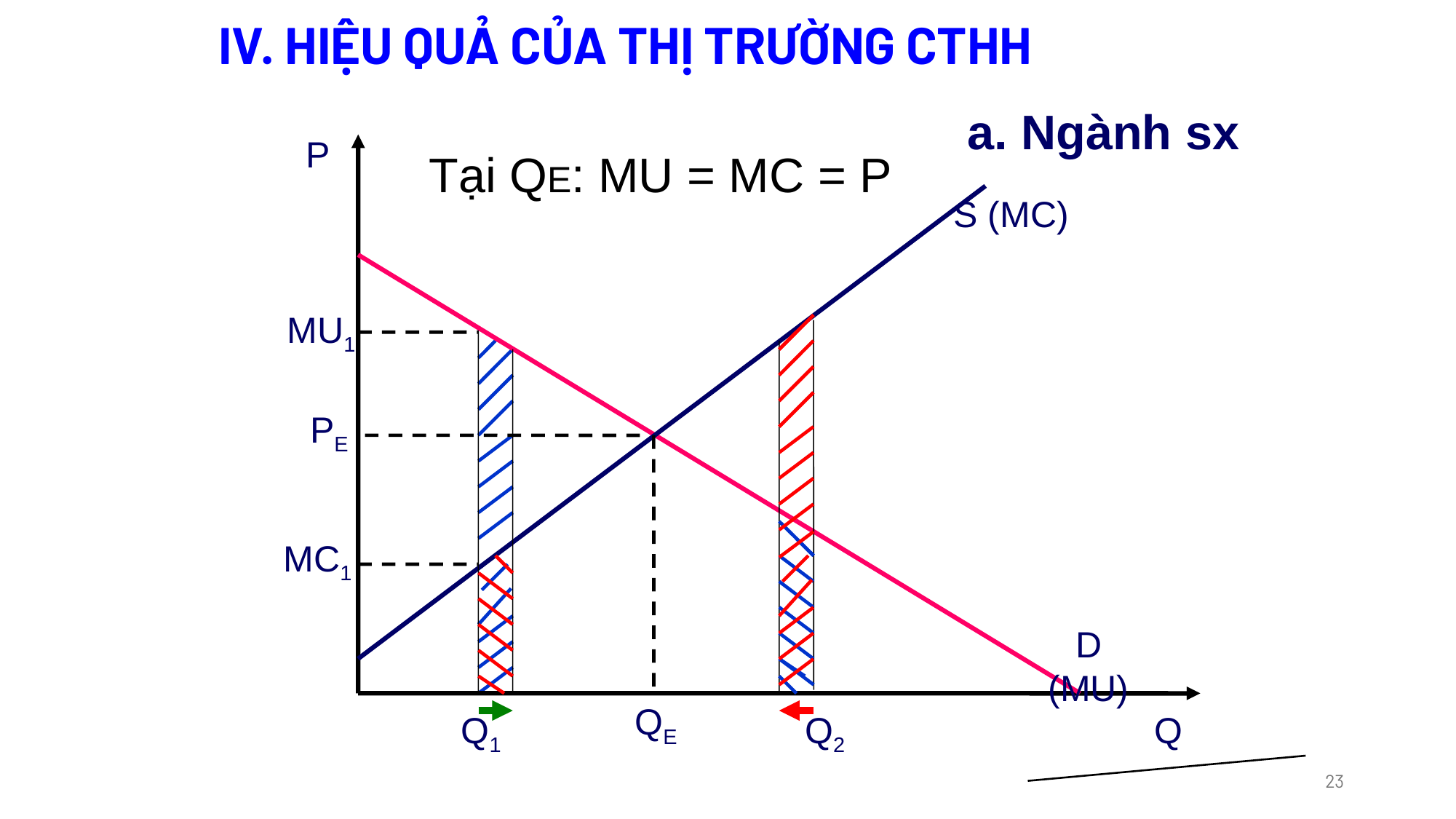

# IV. HIỆU QUẢ CỦA THỊ TRƯỜNG CTHH
a. Ngành sx
Tại QE: MU = MC = P
P

S (MC)

MU1

PE

MC1

D (MU)

QE
Q1
Q2
Q

23